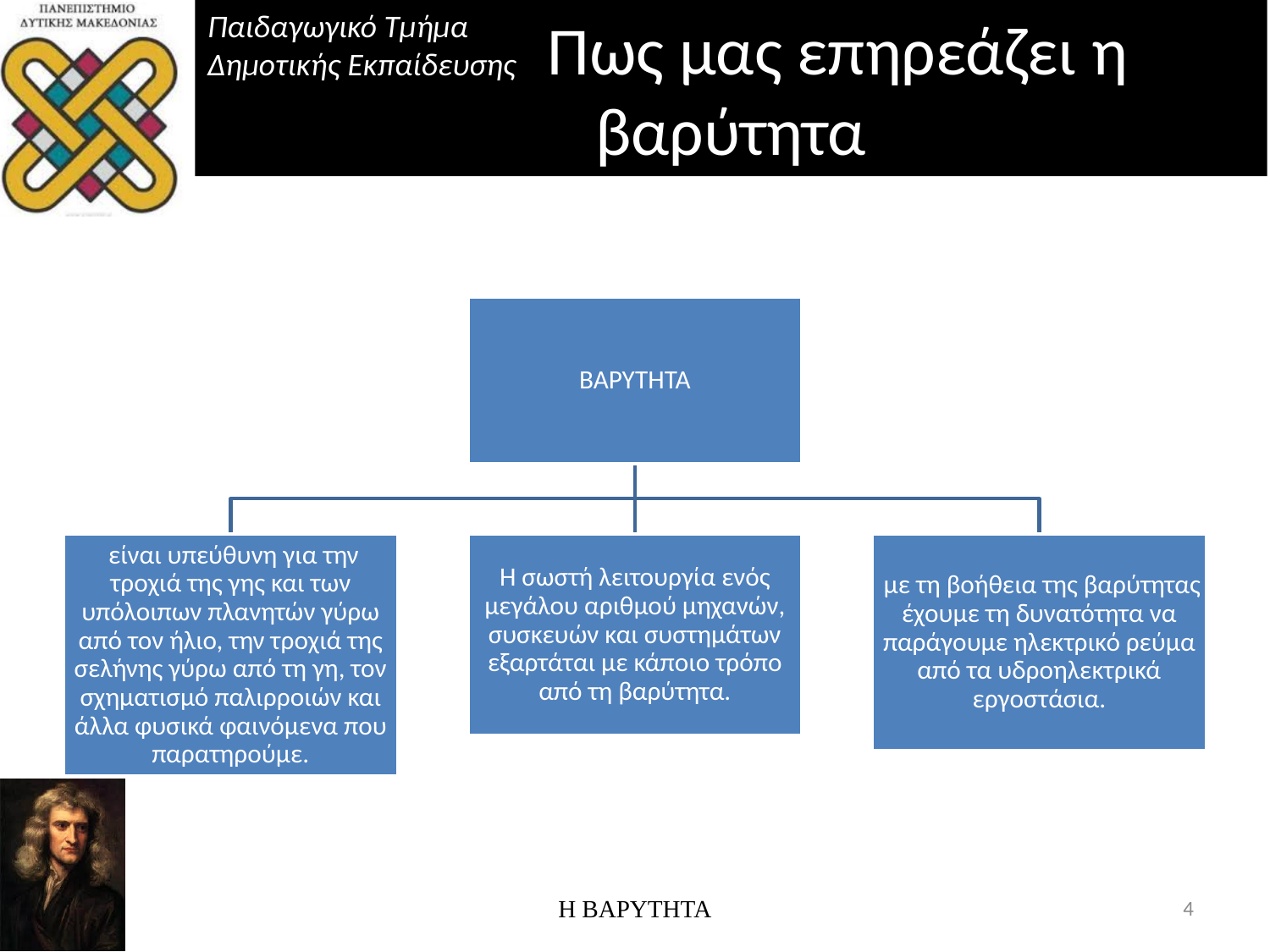

# Πως μας επηρεάζει η βαρύτητα
Παιδαγωγικό Τμήμα Δημοτικής Εκπαίδευσης
ΒΑΡΥΤΗΤΑ
 είναι υπεύθυνη για την τροχιά της γης και των υπόλοιπων πλανητών γύρω από τον ήλιο, την τροχιά της σελήνης γύρω από τη γη, τον σχηματισμό παλιρροιών και άλλα φυσικά φαινόμενα που παρατηρούμε.
Η σωστή λειτουργία ενός μεγάλου αριθμού μηχανών, συσκευών και συστημάτων εξαρτάται με κάποιο τρόπο από τη βαρύτητα.
 με τη βοήθεια της βαρύτητας έχουμε τη δυνατότητα να παράγουμε ηλεκτρικό ρεύμα από τα υδροηλεκτρικά εργοστάσια.
Παιδαγωγικό Τμήμα Δημοτικής Εκπαίδευσης
Η ΒΑΡΥΤΗΤΑ
4